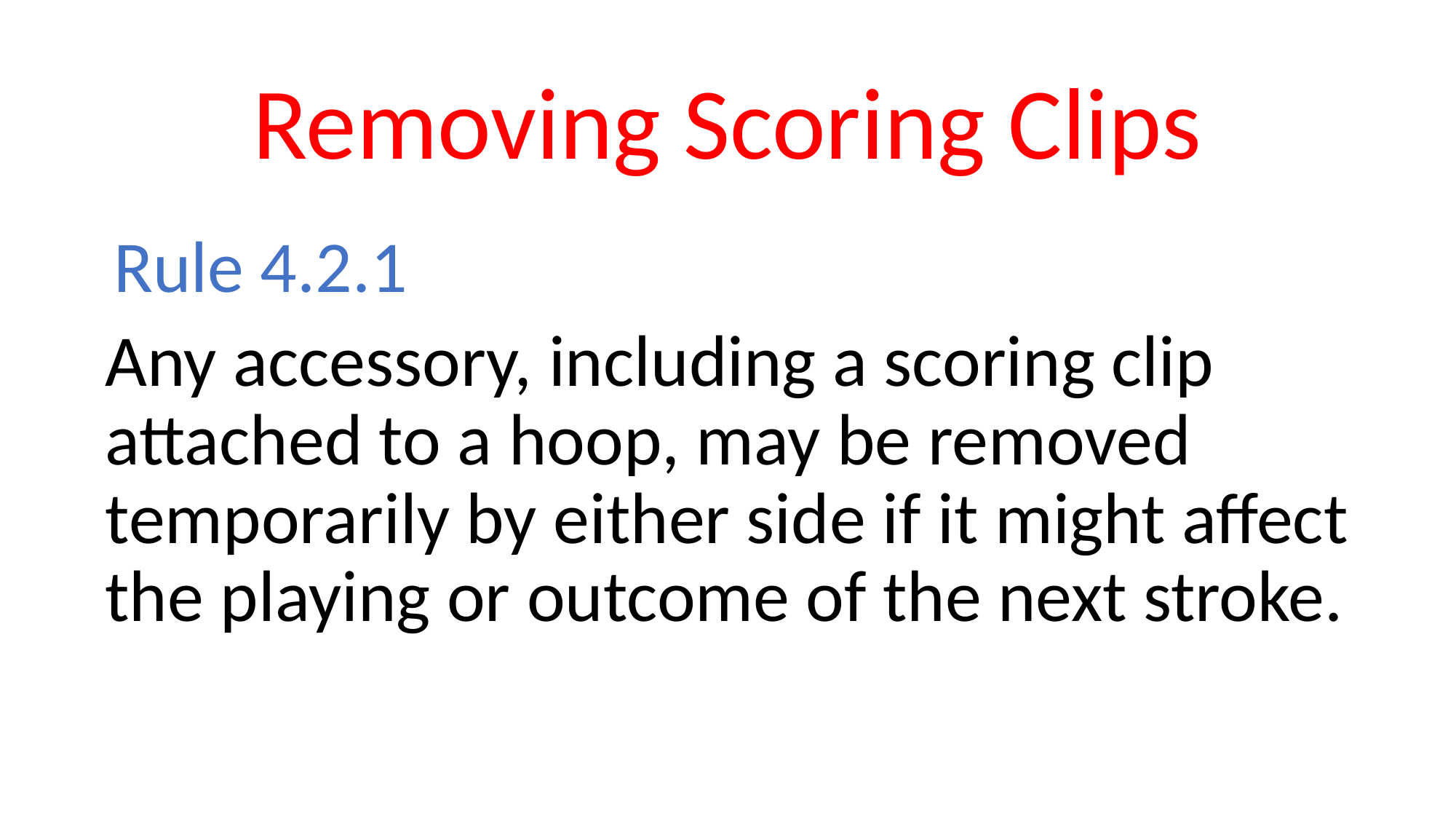

# Removing Scoring Clips
 Rule 4.2.1
Any accessory, including a scoring clip attached to a hoop, may be removed temporarily by either side if it might affect the playing or outcome of the next stroke.